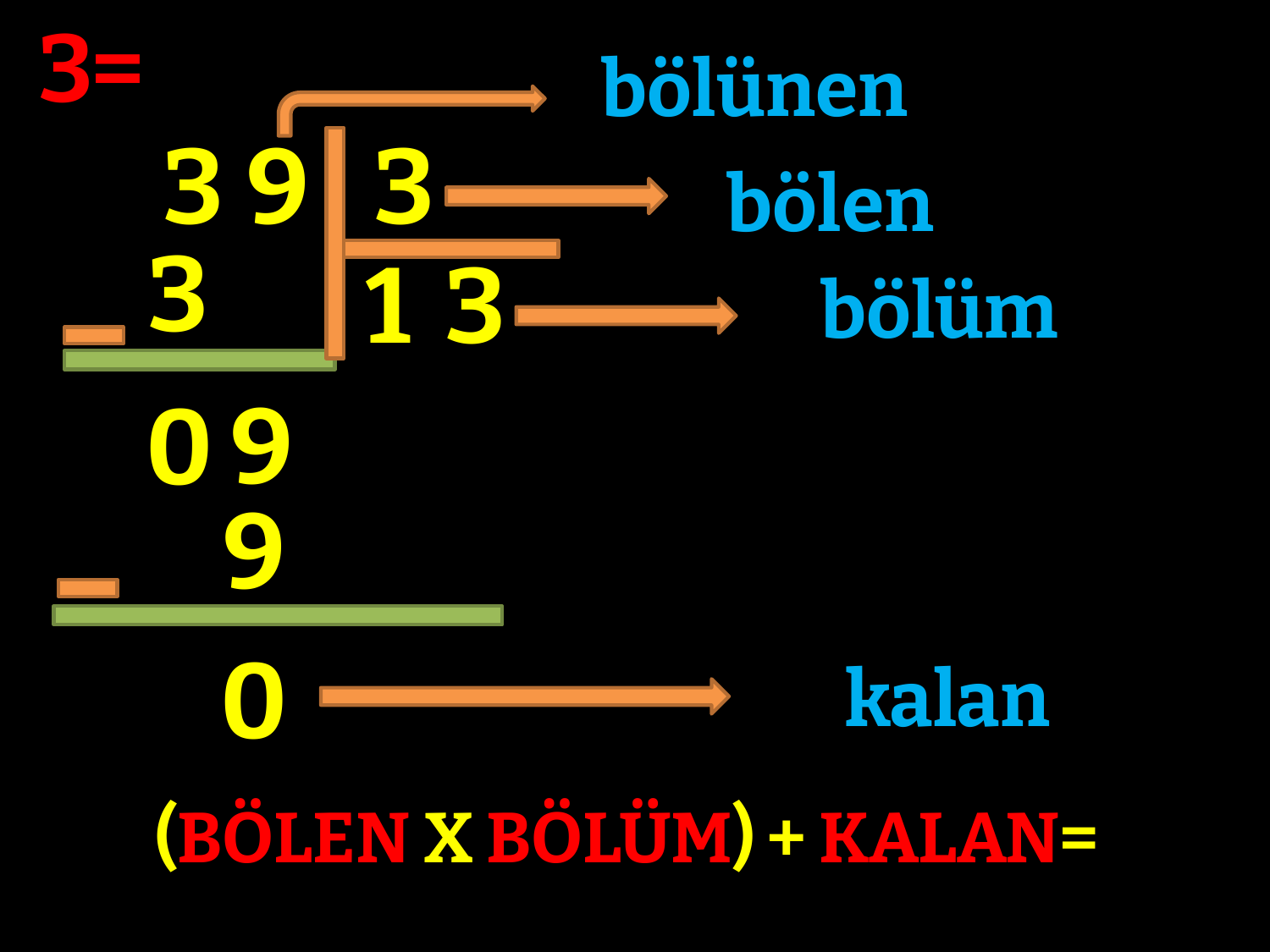

3=
bölünen

9
3
3
bölen

3
1
3
bölüm
#

9
0
9

0
kalan

(BÖLEN X BÖLÜM) + KALAN=